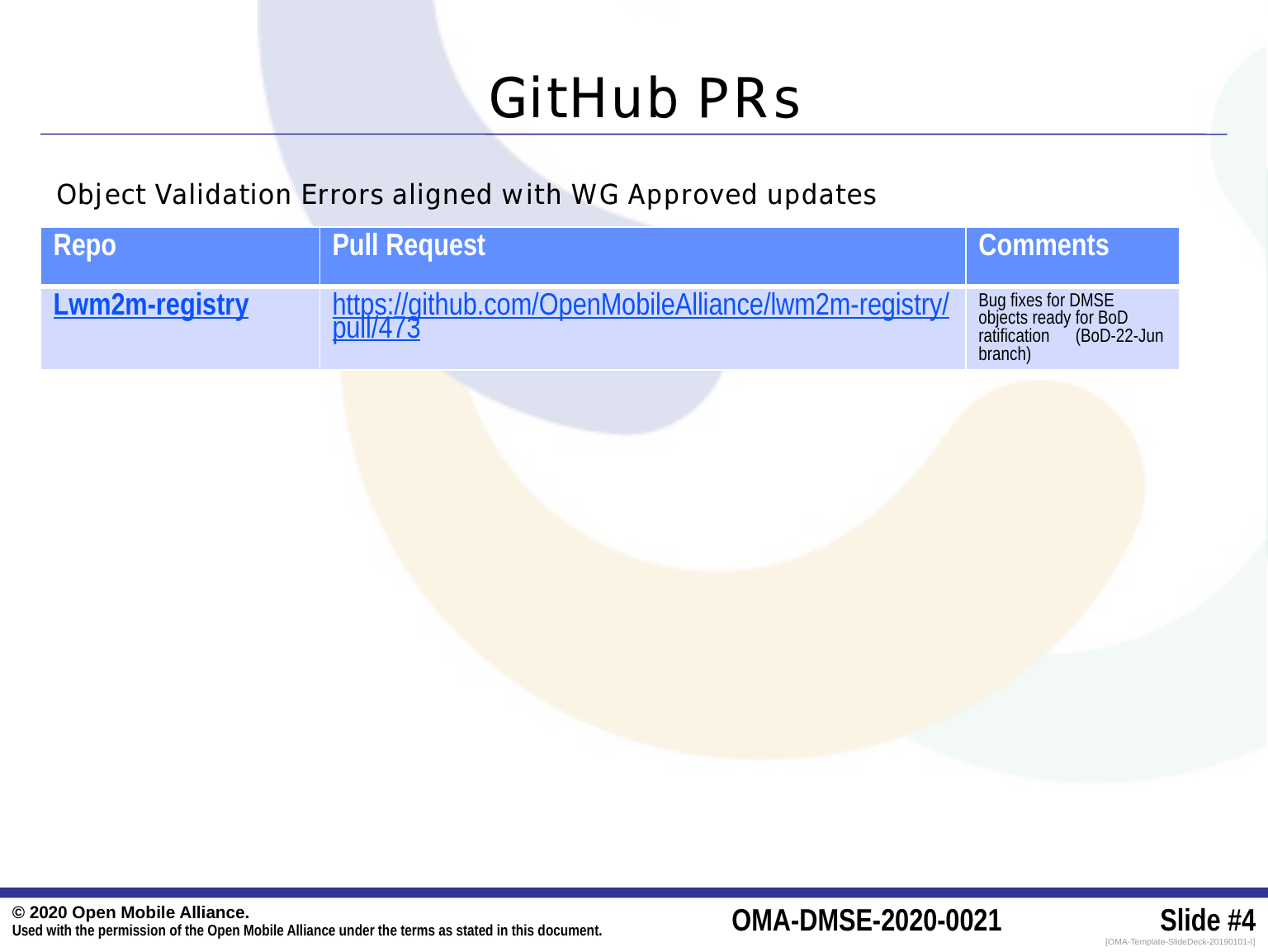

GitHub PRs
# Object Validation Errors aligned with WG Approved updates
| Repo | Pull Request | Comments |
| --- | --- | --- |
| Lwm2m-registry | https://github.com/OpenMobileAlliance/lwm2m-registry/pull/473 | Bug fixes for DMSE objects ready for BoD ratification (BoD-22-Jun branch) |